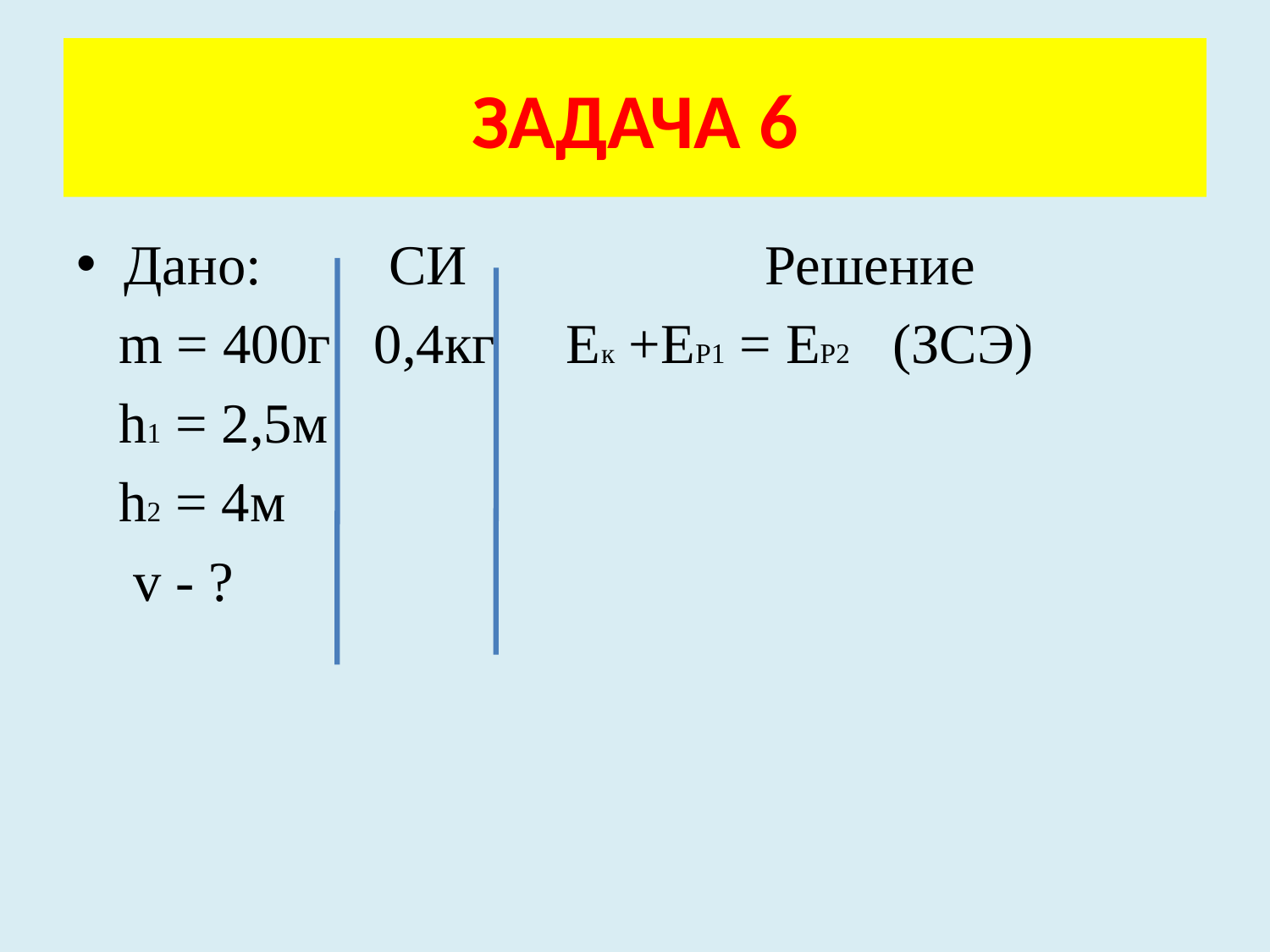

# ЗАДАЧА 6
Дано:         СИ                     Решение
   m = 400г   0,4кг     Ек +ЕР1 = ЕР2   (ЗСЭ)
   h1 = 2,5м
   h2 = 4м
    v - ?